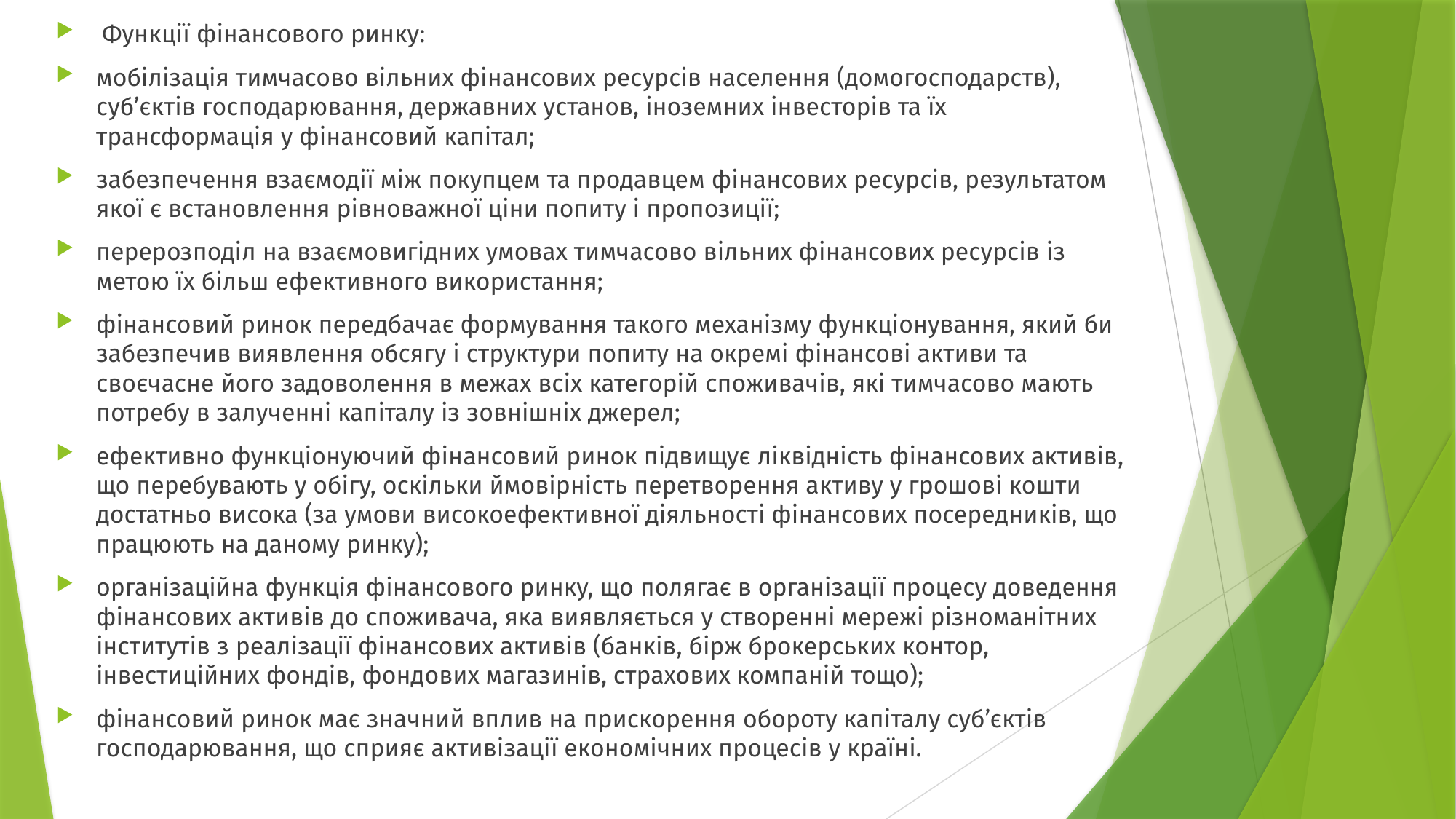

Функції фінансового ринку:
мобілізація тимчасово вільних фінансових ресурсів населення (домогосподарств), суб’єктів господарювання, державних установ, іноземних інвесторів та їх трансформація у фінансовий капітал;
забезпечення взаємодії між покупцем та продавцем фінансових ресурсів, результатом якої є встановлення рівноважної ціни попиту і пропозиції;
перерозподіл на взаємовигідних умовах тимчасово вільних фінансових ресурсів із метою їх більш ефективного використання;
фінансовий ринок передбачає формування такого механізму функціонування, який би забезпечив виявлення обсягу і структури попиту на окремі фінансові активи та своєчасне його задоволення в межах всіх категорій споживачів, які тимчасово мають потребу в залученні капіталу із зовнішніх джерел;
ефективно функціонуючий фінансовий ринок підвищує ліквідність фінансових активів, що перебувають у обігу, оскільки ймовірність перетворення активу у грошові кошти достатньо висока (за умови високоефективної діяльності фінансових посередників, що працюють на даному ринку);
організаційна функція фінансового ринку, що полягає в організації процесу доведення фінансових активів до споживача, яка виявляється у створенні мережі різноманітних інститутів з реалізації фінансових активів (банків, бірж брокерських контор, інвестиційних фондів, фондових магазинів, страхових компаній тощо);
фінансовий ринок має значний вплив на прискорення обороту капіталу суб’єктів господарювання, що сприяє активізації економічних процесів у країні.